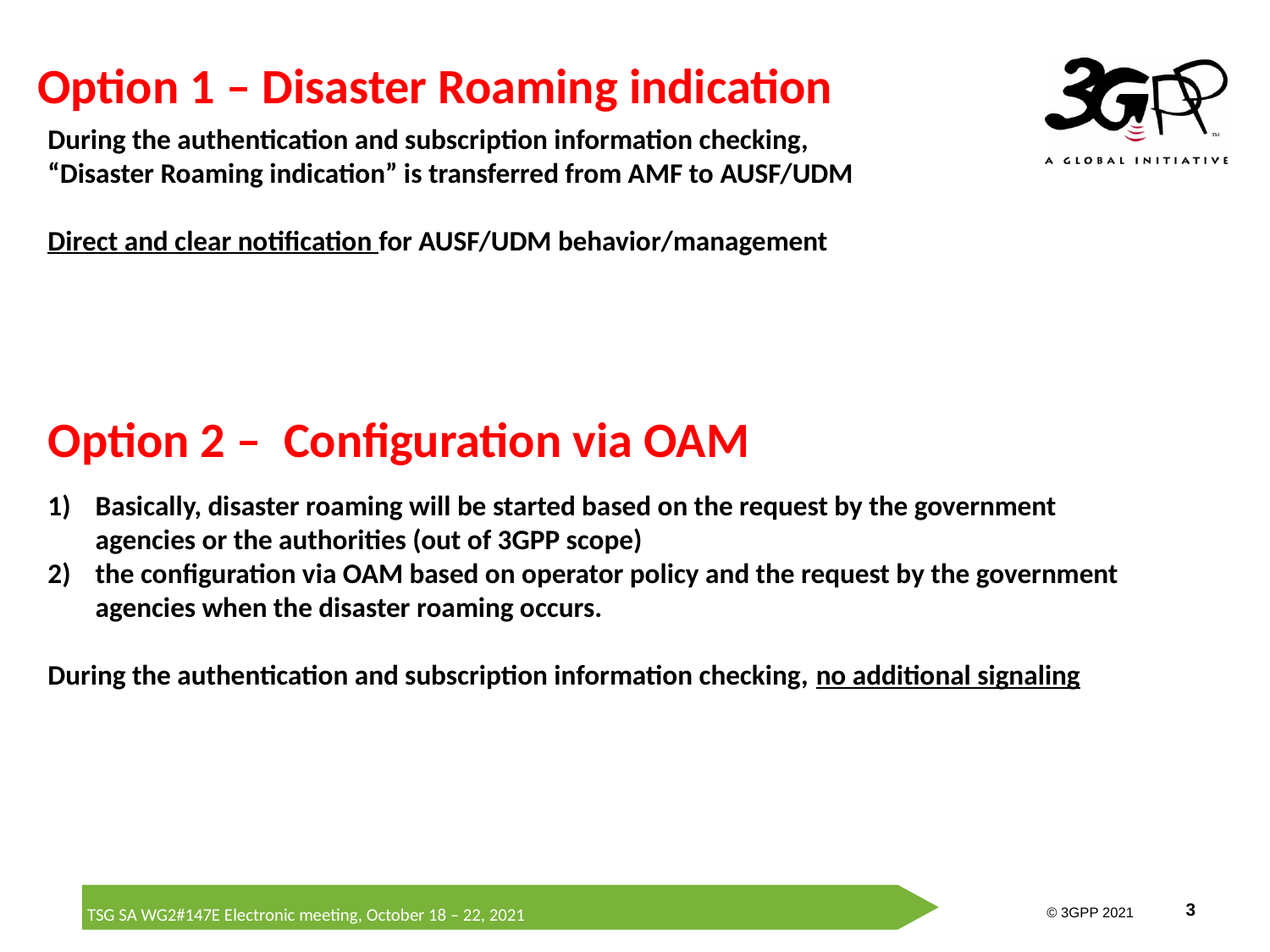

# Option 1 – Disaster Roaming indication
During the authentication and subscription information checking,
“Disaster Roaming indication” is transferred from AMF to AUSF/UDM

Direct and clear notification for AUSF/UDM behavior/management

Option 2 –  Configuration via OAM
Basically, disaster roaming will be started based on the request by the government agencies or the authorities (out of 3GPP scope)
the configuration via OAM based on operator policy and the request by the government agencies when the disaster roaming occurs.

During the authentication and subscription information checking, no additional signaling